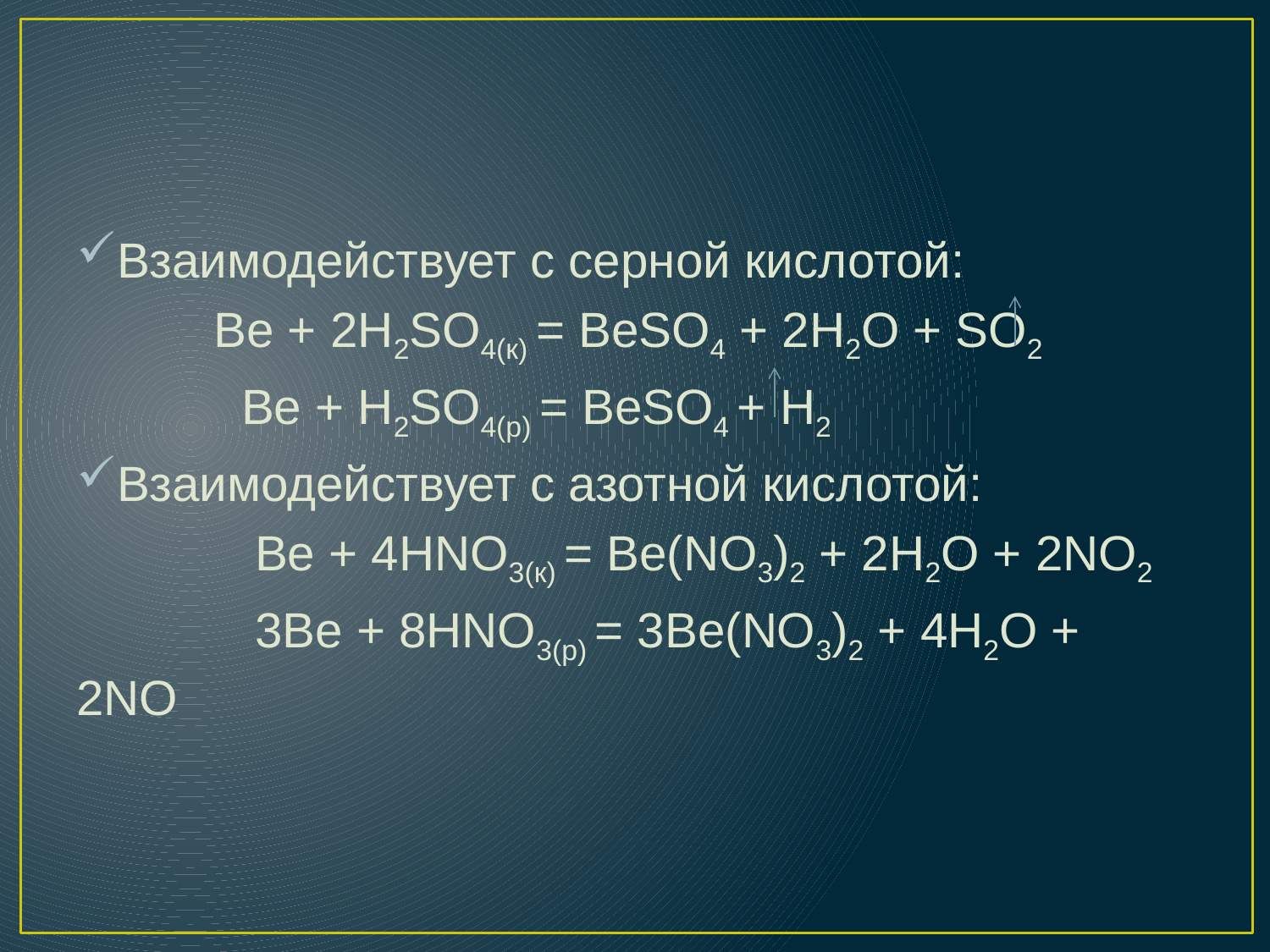

Взаимодействует с серной кислотой:
          Ве + 2Н2SO4(к) = BeSO4 + 2H2O + SO2
            Ве + Н2SO4(р) = BeSO4 + H2
Взаимодействует с азотной кислотой:
             Ве + 4НNO3(к) = Be(NO3)2 + 2H2O + 2NO2
             3Be + 8HNO3(р) = 3Be(NO3)2 + 4H2O + 2NO